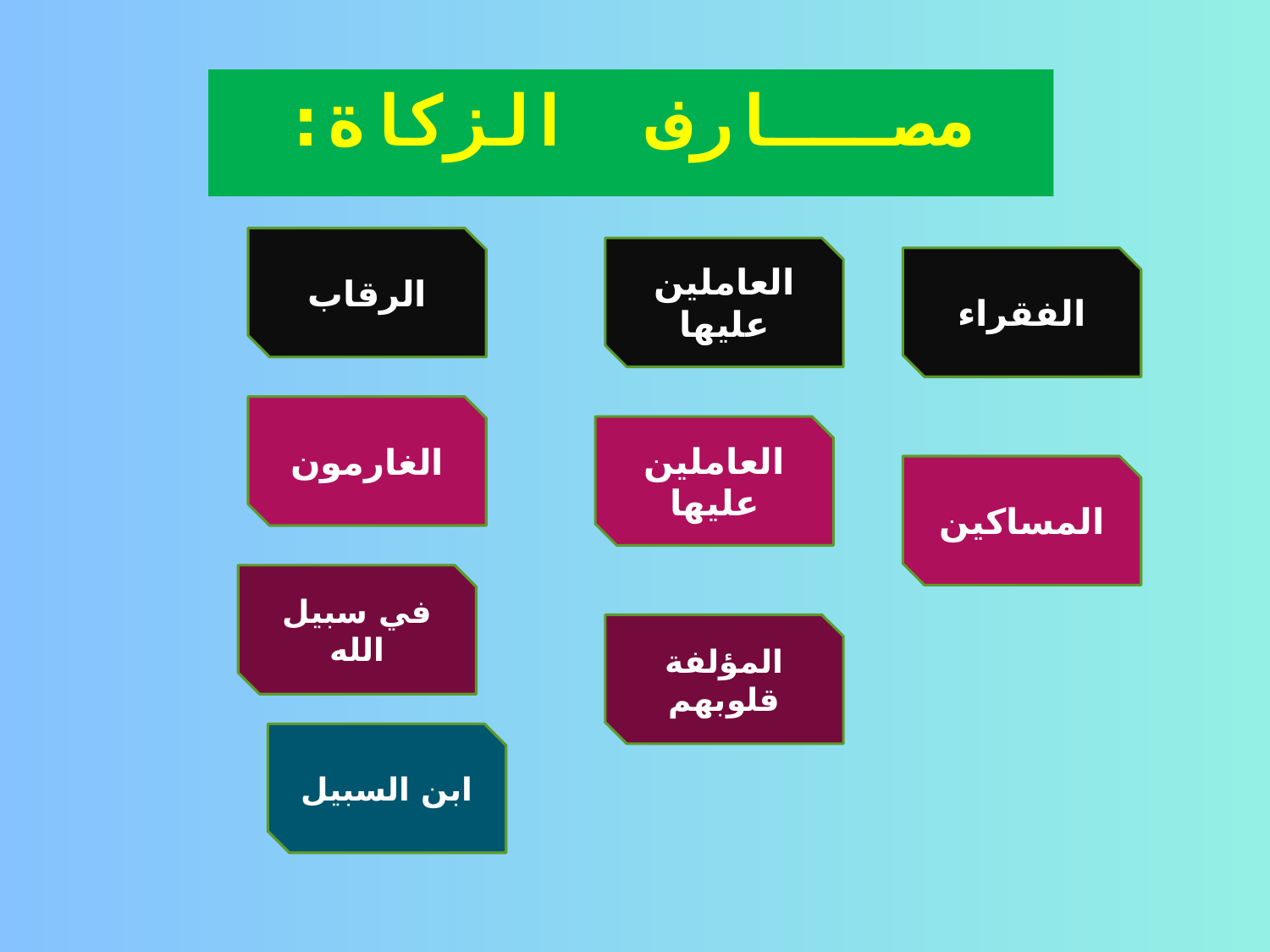

# مصـــارف  الزكاة:
الرقاب
العاملين عليها
الفقراء
الغارمون
العاملين عليها
المساكين
في سبيل الله
المؤلفة قلوبهم
ابن السبيل